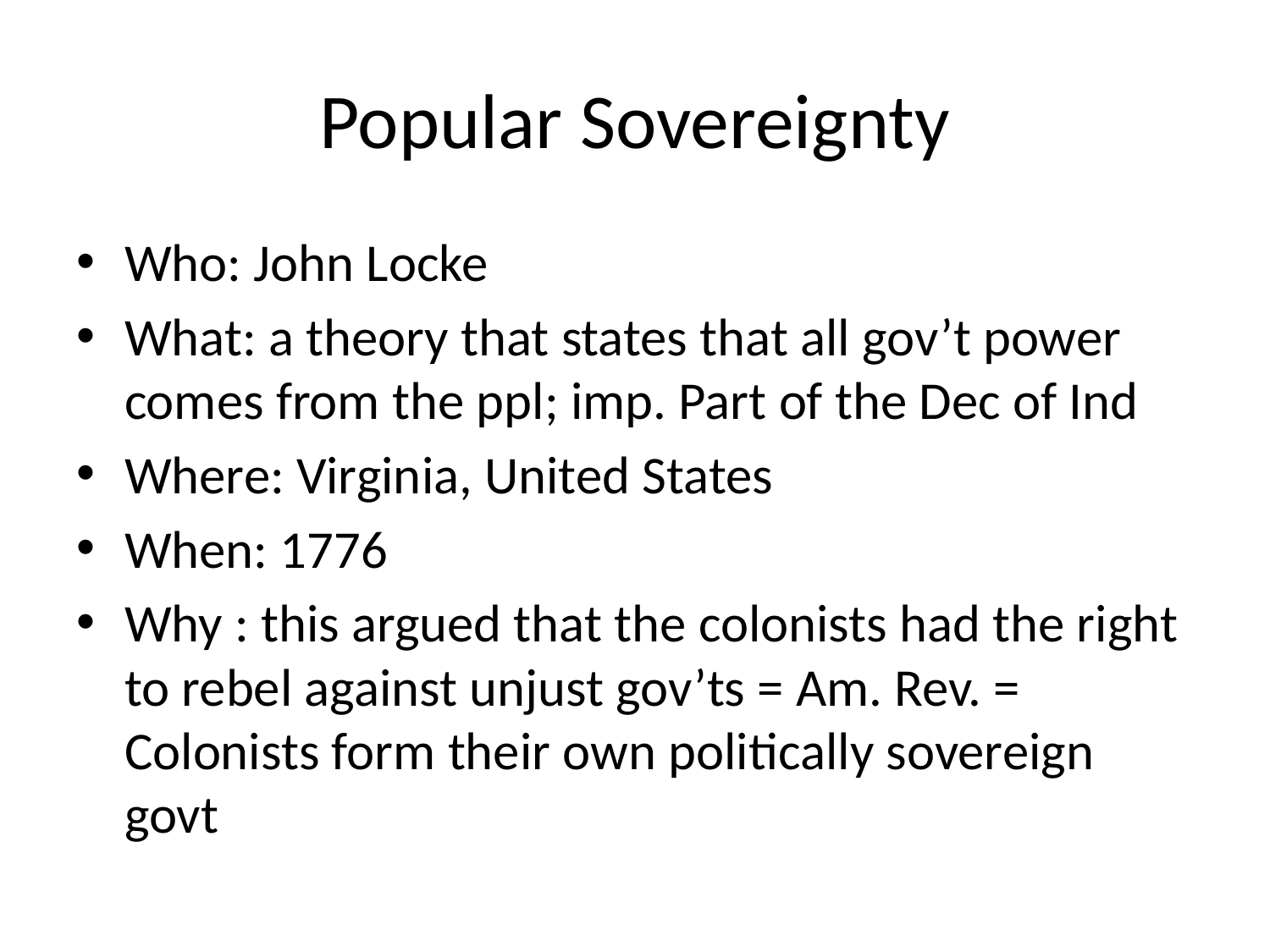

# Popular Sovereignty
Who: John Locke
What: a theory that states that all gov’t power comes from the ppl; imp. Part of the Dec of Ind
Where: Virginia, United States
When: 1776
Why : this argued that the colonists had the right to rebel against unjust gov’ts = Am. Rev. = Colonists form their own politically sovereign govt